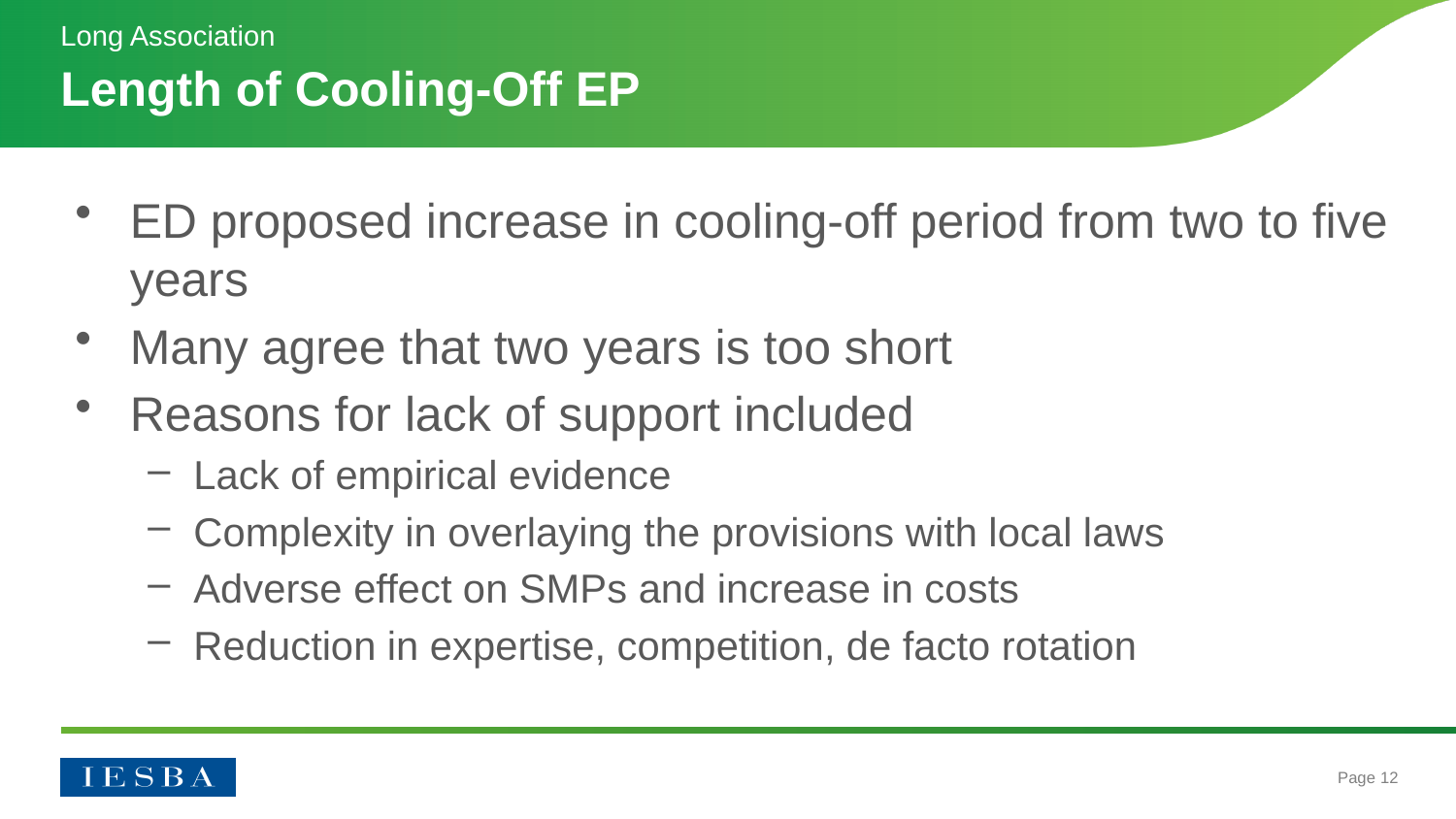

Long Association
# Length of Cooling-Off EP
ED proposed increase in cooling-off period from two to five years
Many agree that two years is too short
Reasons for lack of support included
Lack of empirical evidence
Complexity in overlaying the provisions with local laws
Adverse effect on SMPs and increase in costs
Reduction in expertise, competition, de facto rotation